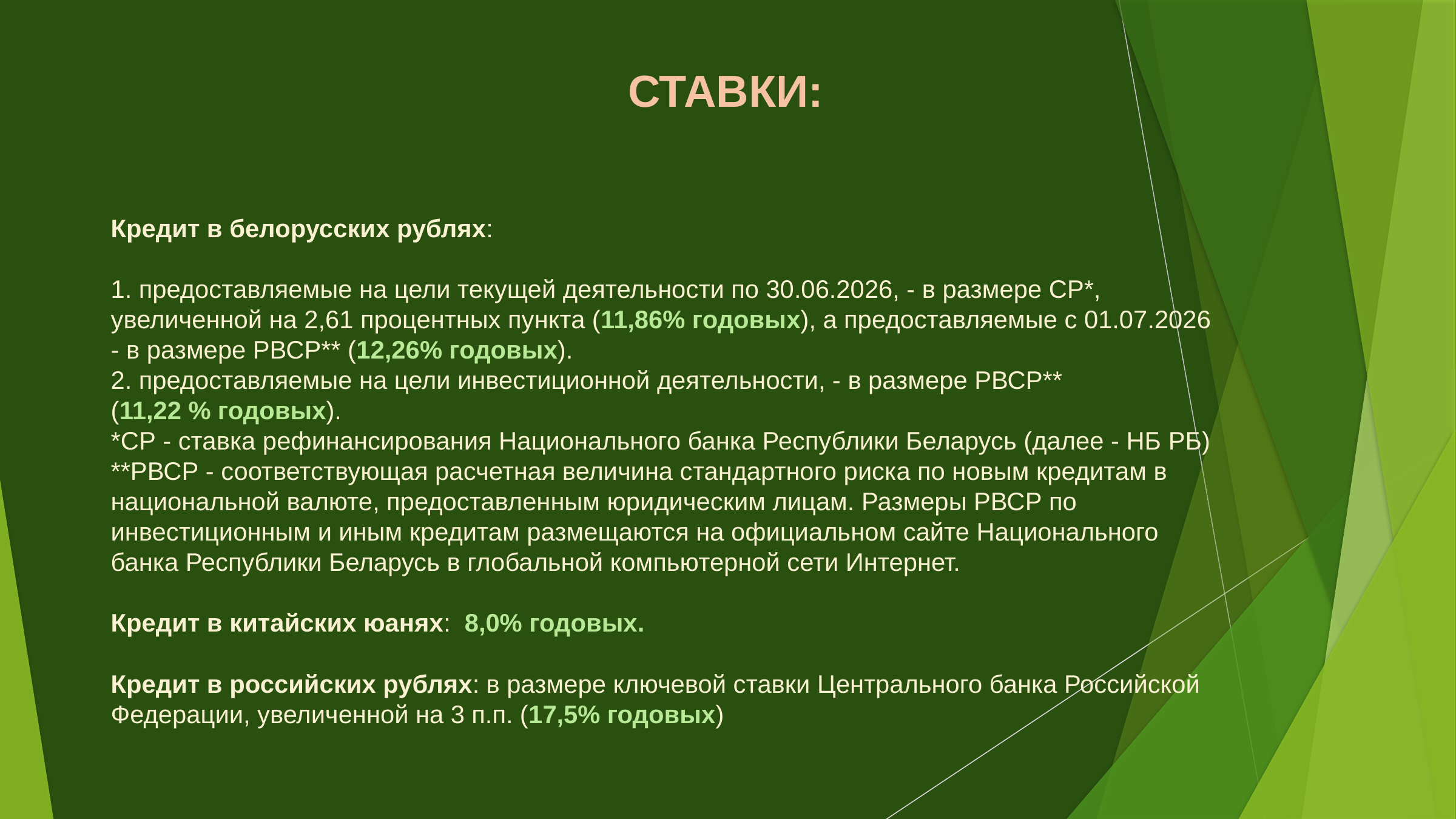

СТАВКИ:

Кредит в белорусских рублях:

1. предоставляемые на цели текущей деятельности по 30.06.2026, - в размере СР*, увеличенной на 2,61 процентных пункта (11,86% годовых), a предоставляемые с 01.07.2026 - в размере РВСР** (12,26% годовых).
2. предоставляемые на цели инвестиционной деятельности, - в размере РВСР**
(11,22 % годовых).
*СР - ставка рефинансирования Национального банка Республики Беларусь (далее - НБ РБ)
**РВСР - соответствующая расчетная величина стандартного риска по новым кредитам в национальной валюте, предоставленным юридическим лицам. Размеры РВСР по инвестиционным и иным кредитам размещаются на официальном сайте Национального банка Республики Беларусь в глобальной компьютерной сети Интернет.

Кредит в китайских юанях:  8,0% годовых.

Кредит в российских рублях: в размере ключевой ставки Центрального банка Российской Федерации, увеличенной на 3 п.п. (17,5% годовых)